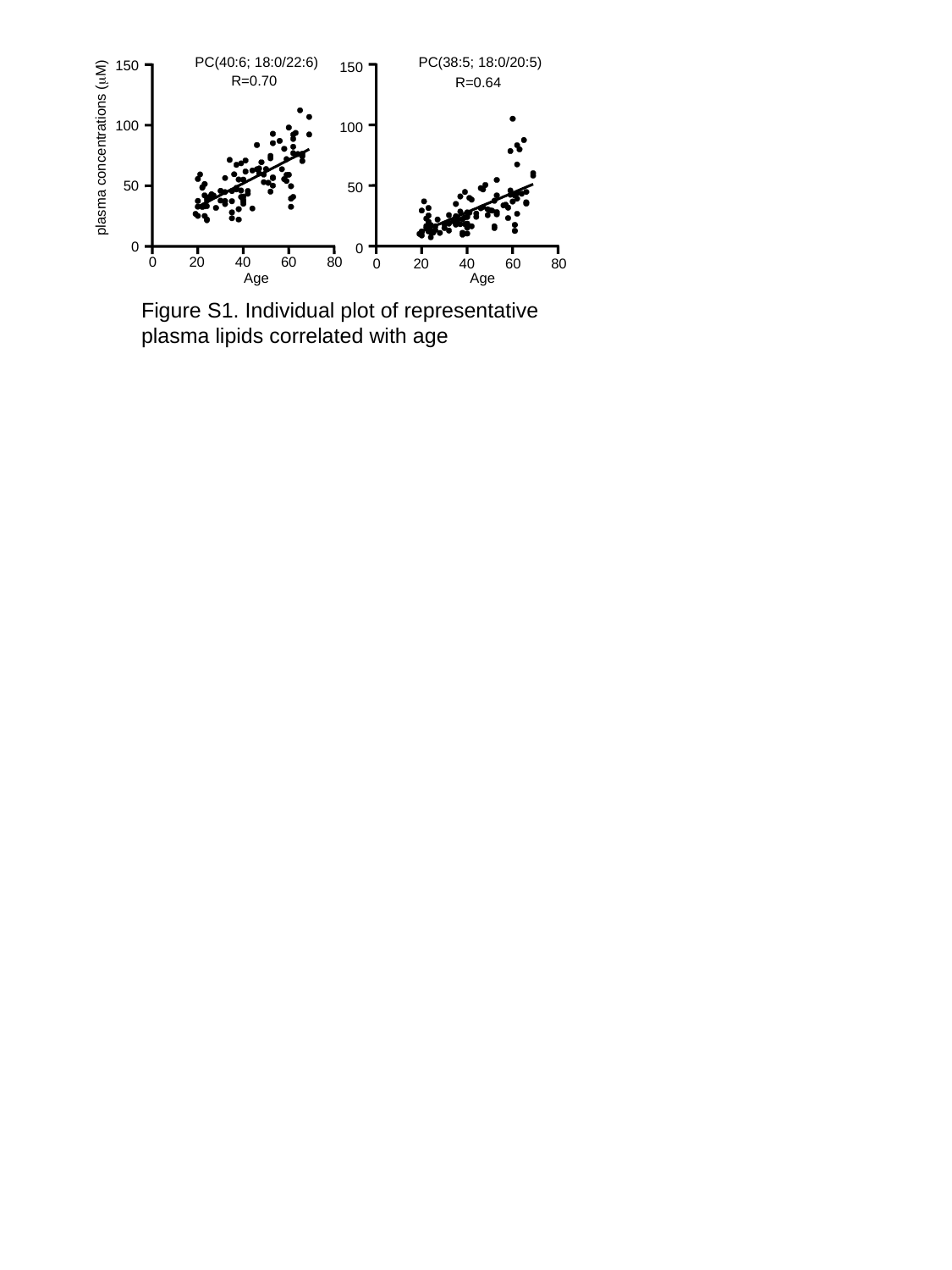

PC(40:6; 18:0/22:6)
PC(38:5; 18:0/20:5)
150
150

R=0.70
R=0.64
100
100
plasma concentrations (μM)
50
50
0
0
0
20
40
60
80
0
20
40
60
80
Age
Age
Figure S1. Individual plot of representative plasma lipids correlated with age